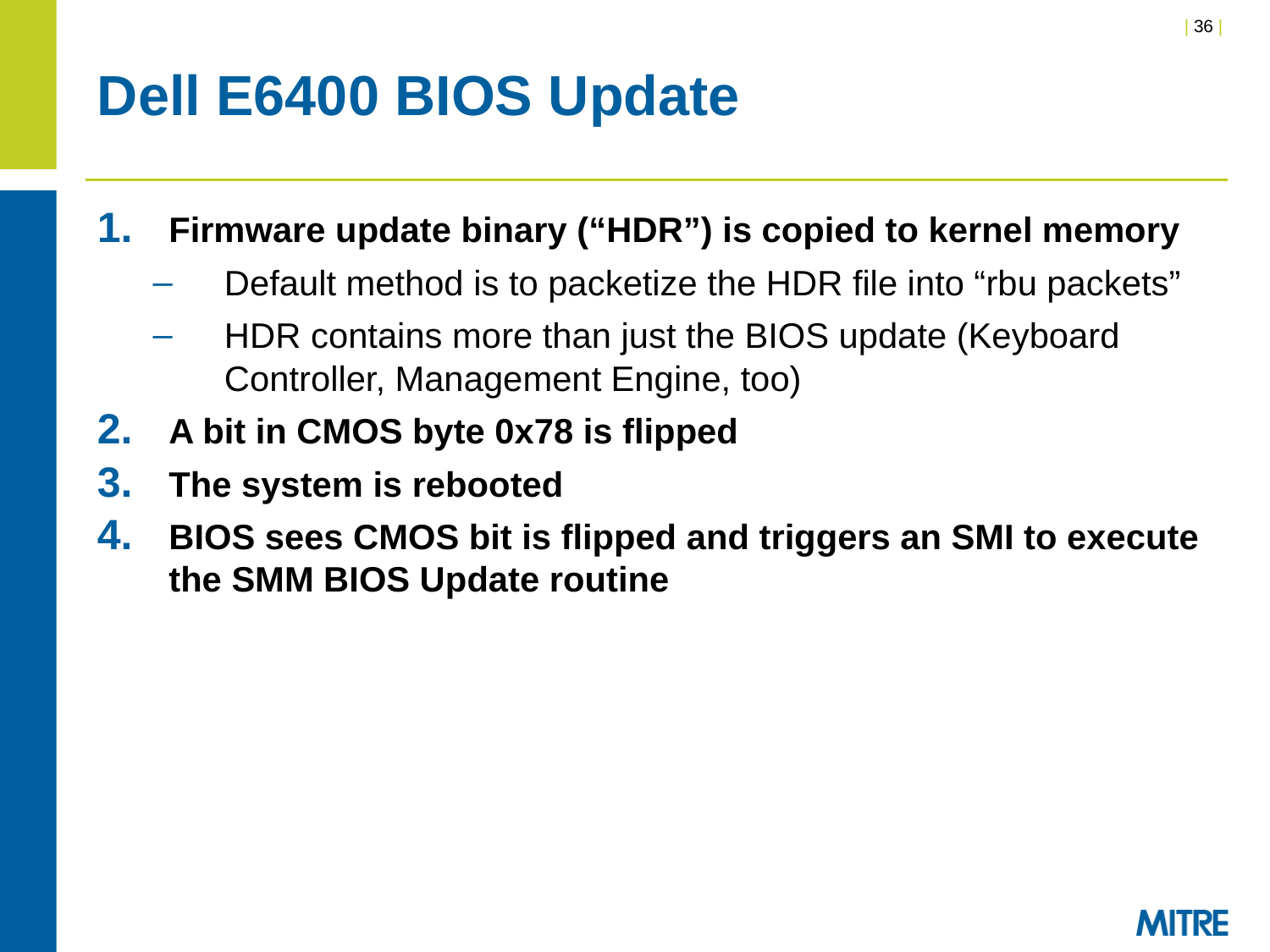

# Dell E6400 BIOS Update
Firmware update binary (“HDR”) is copied to kernel memory
Default method is to packetize the HDR file into “rbu packets”
HDR contains more than just the BIOS update (Keyboard Controller, Management Engine, too)
A bit in CMOS byte 0x78 is flipped
The system is rebooted
BIOS sees CMOS bit is flipped and triggers an SMI to execute the SMM BIOS Update routine